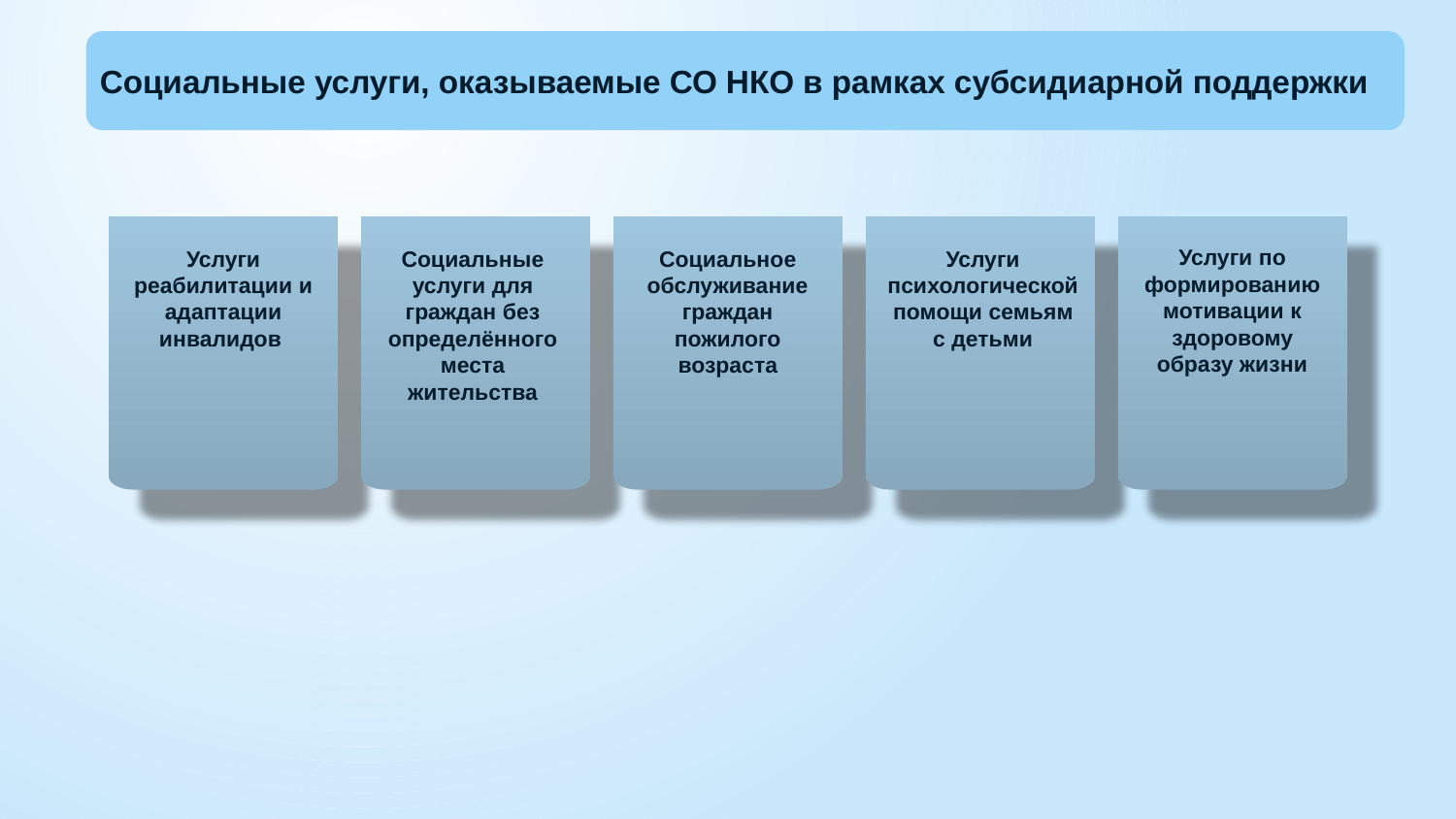

Социальные услуги, оказываемые СО НКО в рамках субсидиарной поддержки

Услуги по формированию мотивации к здоровому образу жизни
Услуги реабилитации и адаптации инвалидов

Социальные услуги для граждан без определённого места жительства
Социальное обслуживание граждан пожилого возраста
Услуги психологической помощи семьям с детьми